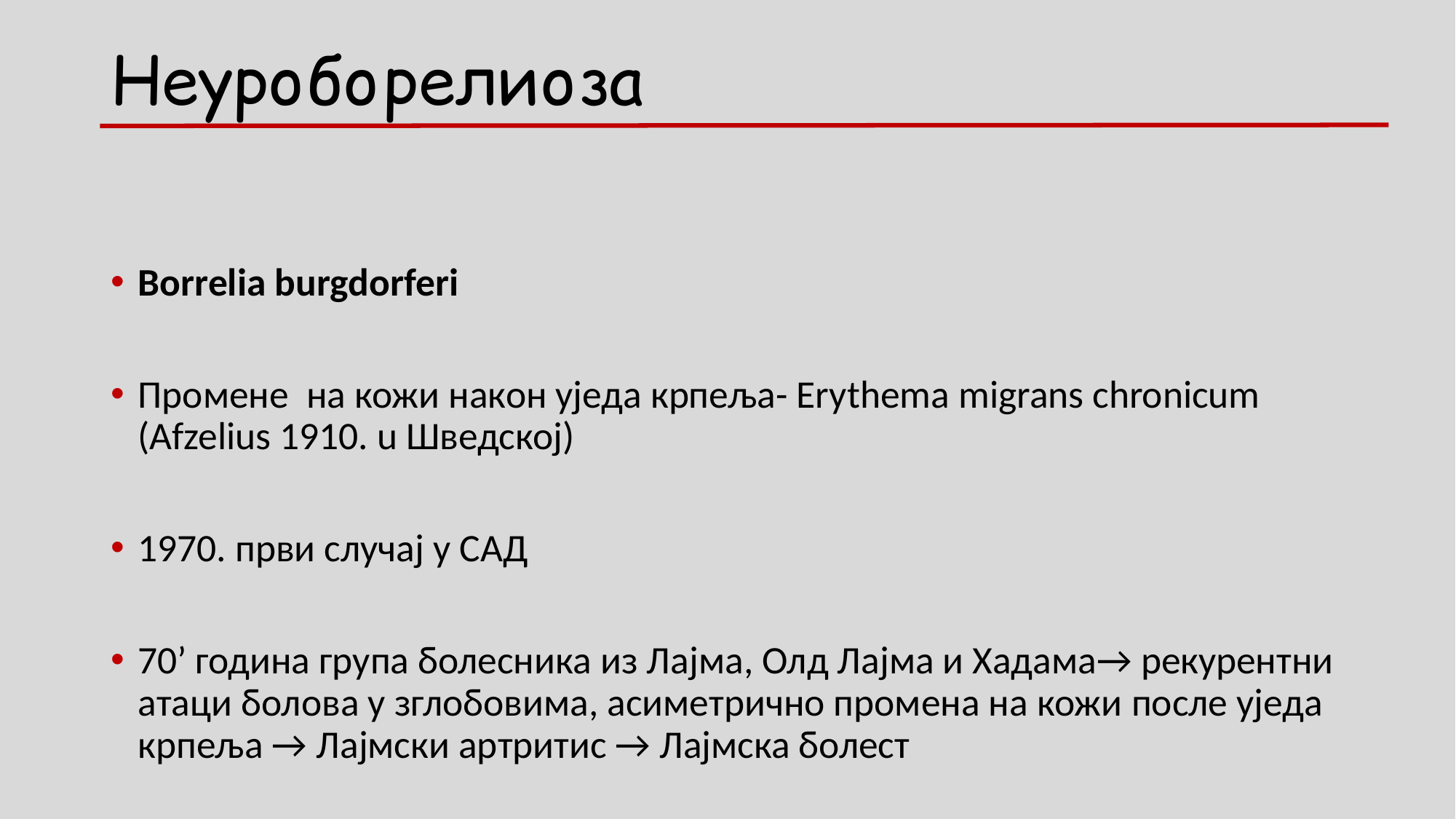

# Неуроборелиоза
Borrelia burgdorferi

Промене  на кожи након уједа крпеља- Erythema migrans chronicum (Afzelius 1910. u Шведскоj)

1970. први случај у САД

70’ година група болесника из Лајма, Олд Лајма и Хадама→ рекурентни атаци болова у зглобовима, асиметрично промена на кожи после уједа крпеља → Лајмски артритис → Лајмска болест